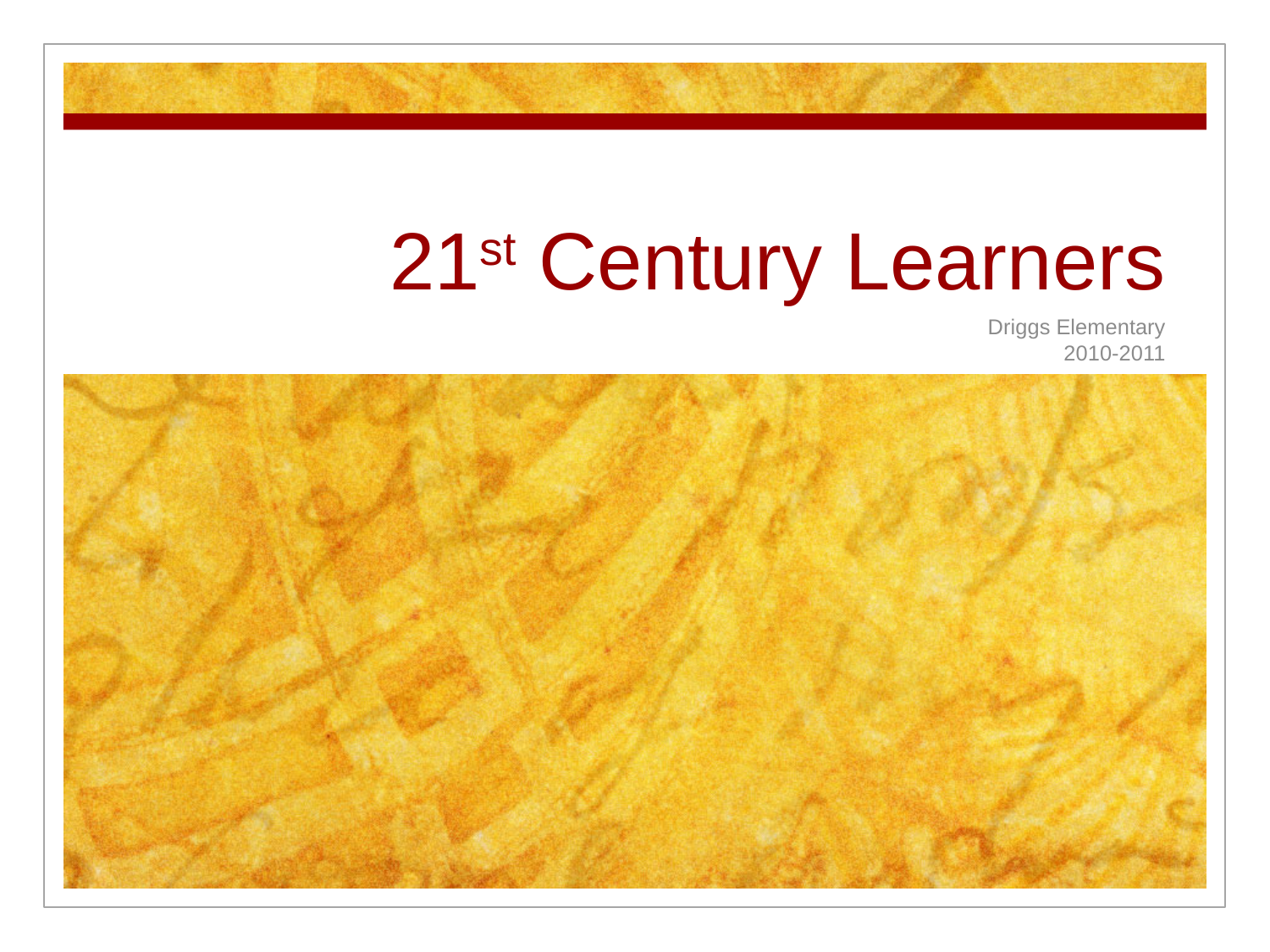

# 21st Century Learners
Driggs Elementary
2010-2011